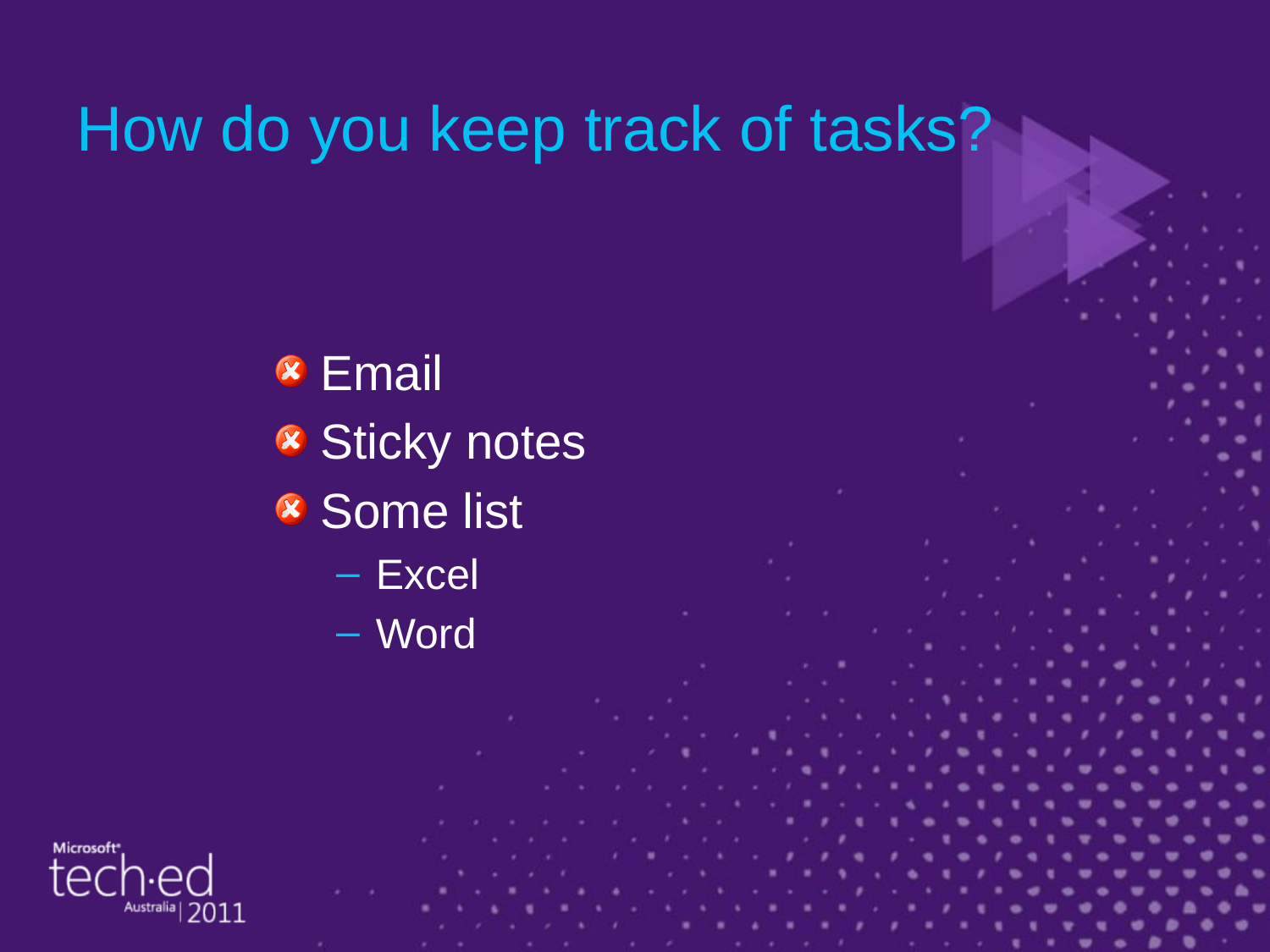

# How do you keep track of tasks?
Email
Sticky notes
Some list
Excel
Word